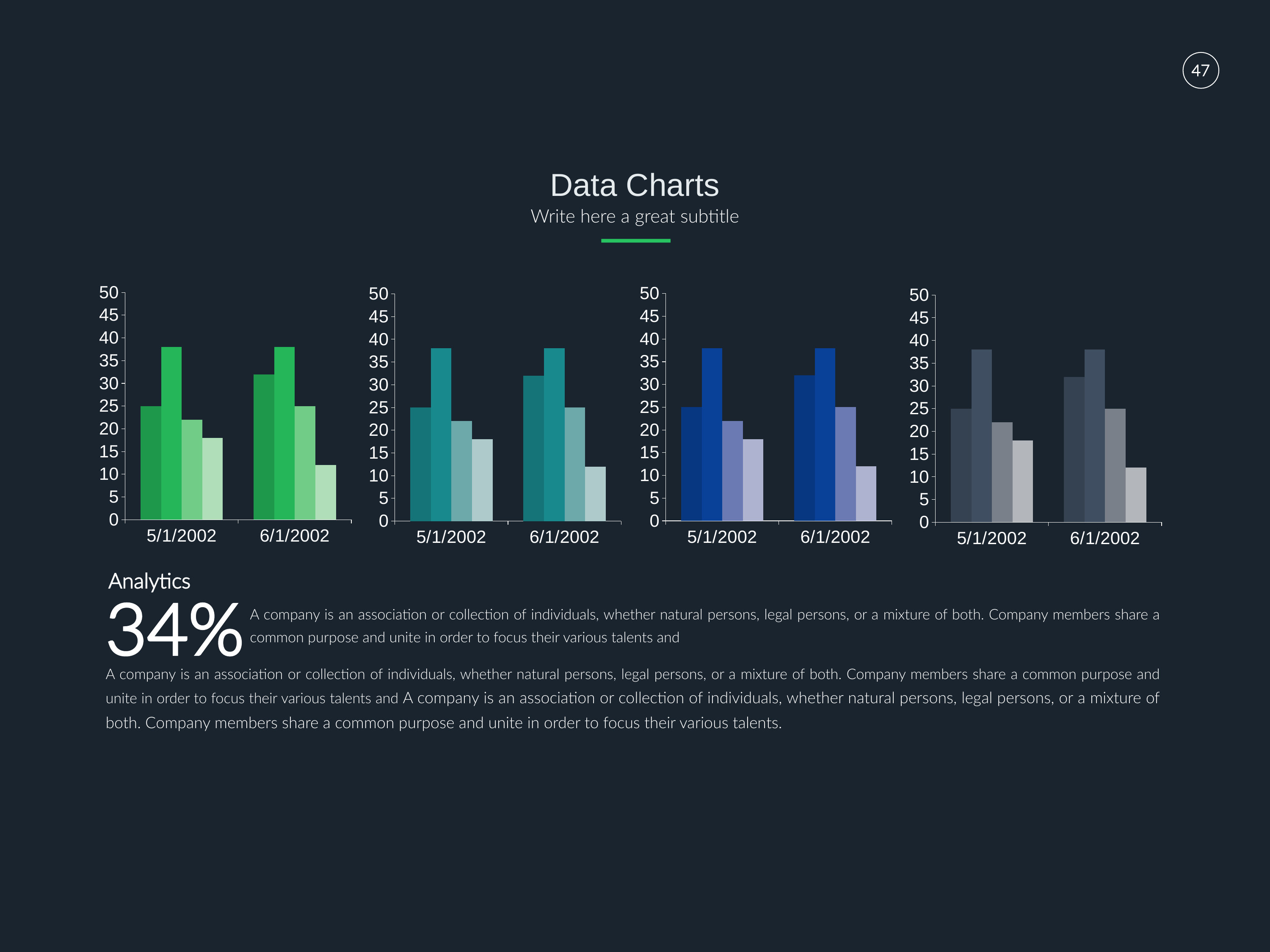

Data Charts
Write here a great subtitle

### Chart

| Category | Series 1 | Series 3 | Series 2 | Series 4 |
|---|---|---|---|---|
| 37377.0 | 25.0 | 38.0 | 22.0 | 18.0 |
| 37408.0 | 32.0 | 38.0 | 25.0 | 12.0 |

### Chart

| Category | Series 1 | Series 3 | Series 2 | Series 4 |
|---|---|---|---|---|
| 37377.0 | 25.0 | 38.0 | 22.0 | 18.0 |
| 37408.0 | 32.0 | 38.0 | 25.0 | 12.0 |

### Chart

| Category | Series 1 | Series 3 | Series 2 | Series 4 |
|---|---|---|---|---|
| 37377.0 | 25.0 | 38.0 | 22.0 | 18.0 |
| 37408.0 | 32.0 | 38.0 | 25.0 | 12.0 |

### Chart

| Category | Series 1 | Series 3 | Series 2 | Series 4 |
|---|---|---|---|---|
| 37377.0 | 25.0 | 38.0 | 22.0 | 18.0 |
| 37408.0 | 32.0 | 38.0 | 25.0 | 12.0 |
Analytics
34%
A company is an association or collection of individuals, whether natural persons, legal persons, or a mixture of both. Company members share a common purpose and unite in order to focus their various talents and
A company is an association or collection of individuals, whether natural persons, legal persons, or a mixture of both. Company members share a common purpose and unite in order to focus their various talents and A company is an association or collection of individuals, whether natural persons, legal persons, or a mixture of both. Company members share a common purpose and unite in order to focus their various talents.